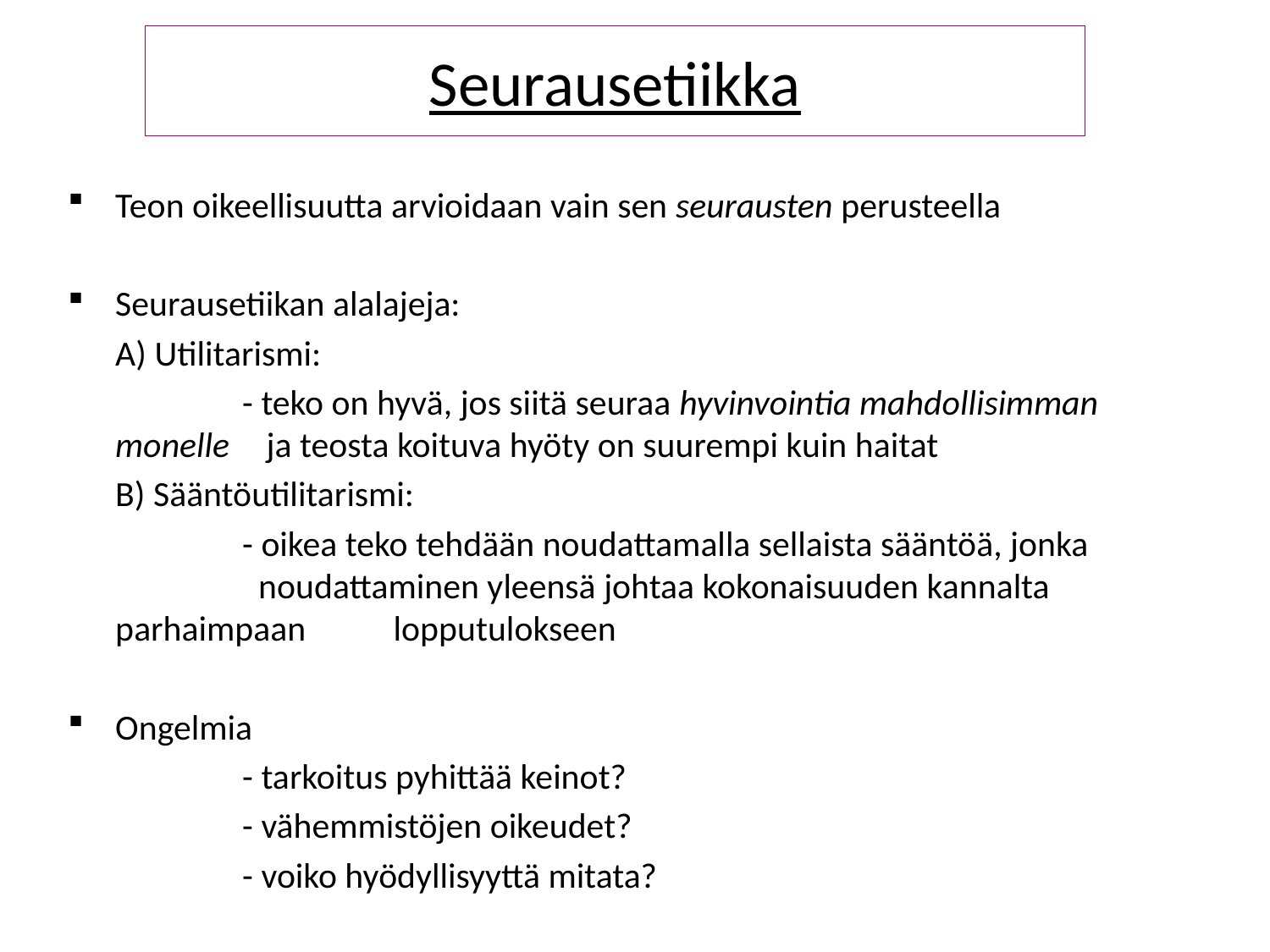

# Seurausetiikka
Teon oikeellisuutta arvioidaan vain sen seurausten perusteella

Seurausetiikan alalajeja:
	A) Utilitarismi:
		- teko on hyvä, jos siitä seuraa hyvinvointia mahdollisimman monelle 	   ja teosta koituva hyöty on suurempi kuin haitat
	B) Sääntöutilitarismi:
		- oikea teko tehdään noudattamalla sellaista sääntöä, jonka 	 	  noudattaminen yleensä johtaa kokonaisuuden kannalta parhaimpaan 	   lopputulokseen

Ongelmia
		- tarkoitus pyhittää keinot?
		- vähemmistöjen oikeudet?
		- voiko hyödyllisyyttä mitata?